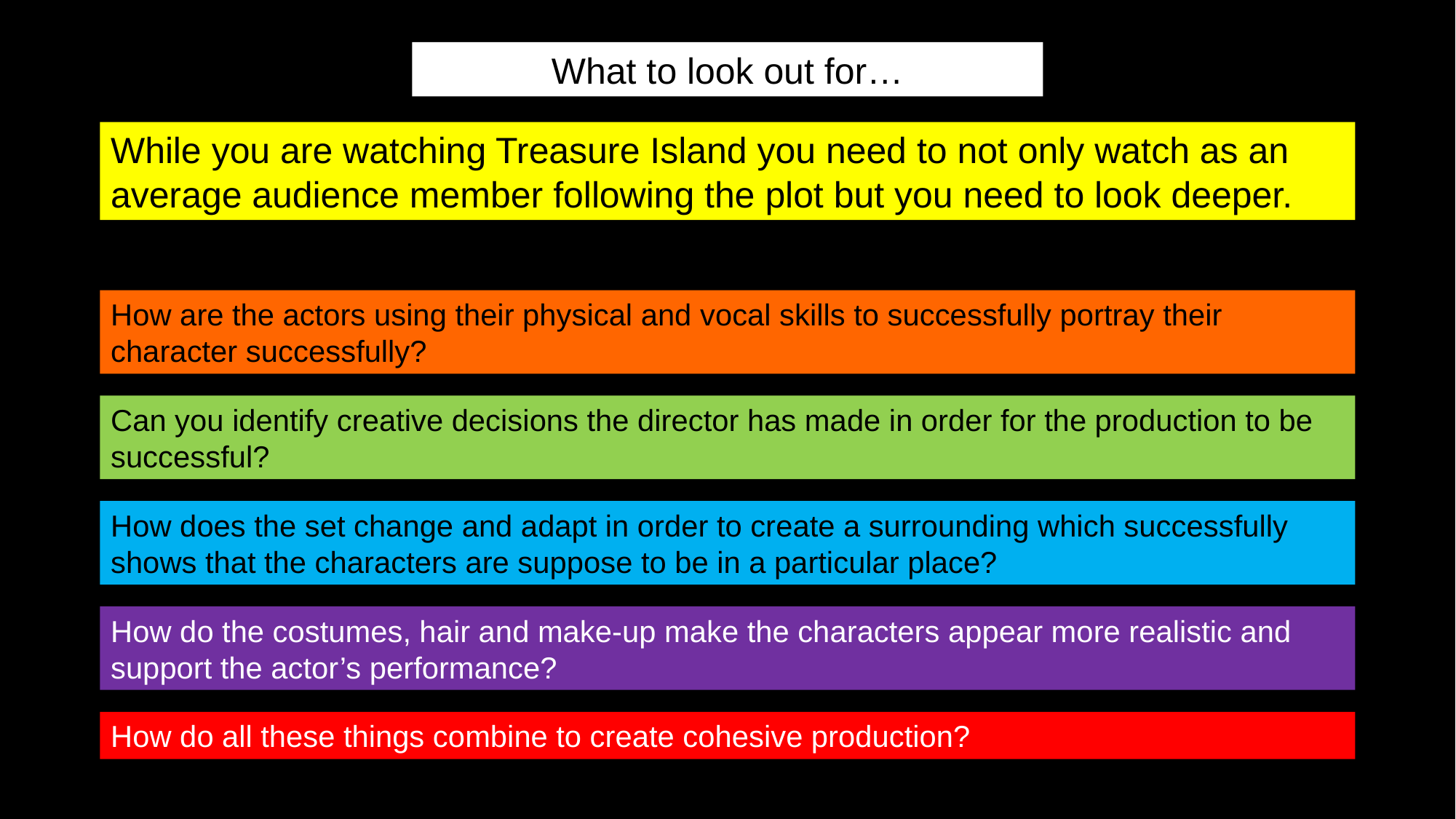

What to look out for…
While you are watching Treasure Island you need to not only watch as an average audience member following the plot but you need to look deeper.
How are the actors using their physical and vocal skills to successfully portray their character successfully?
Can you identify creative decisions the director has made in order for the production to be successful?
How does the set change and adapt in order to create a surrounding which successfully shows that the characters are suppose to be in a particular place?
How do the costumes, hair and make-up make the characters appear more realistic and support the actor’s performance?
How do all these things combine to create cohesive production?